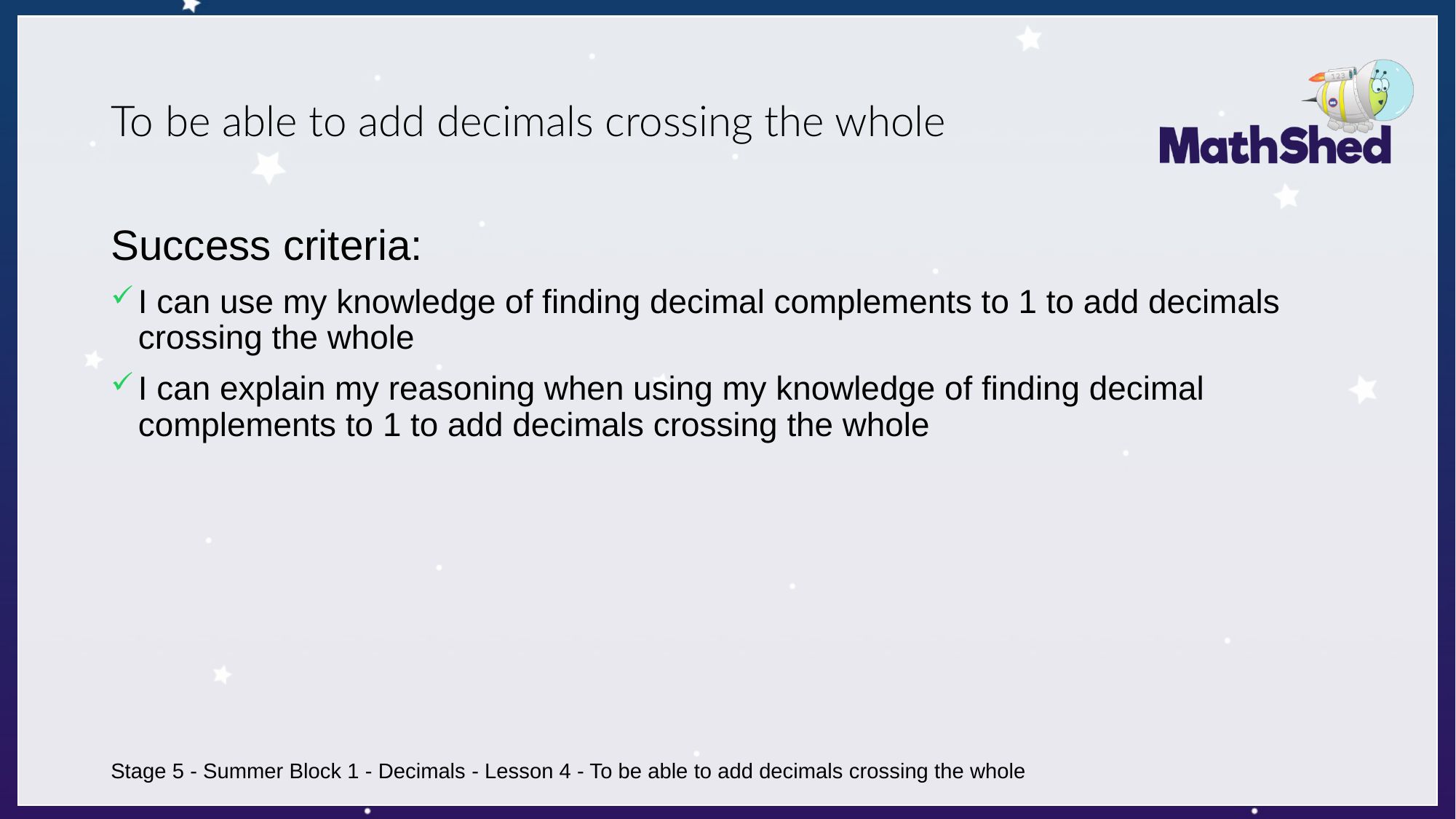

# To be able to add decimals crossing the whole
Success criteria:
I can use my knowledge of finding decimal complements to 1 to add decimals crossing the whole
I can explain my reasoning when using my knowledge of finding decimal complements to 1 to add decimals crossing the whole

Stage 5 - Summer Block 1 - Decimals - Lesson 4 - To be able to add decimals crossing the whole